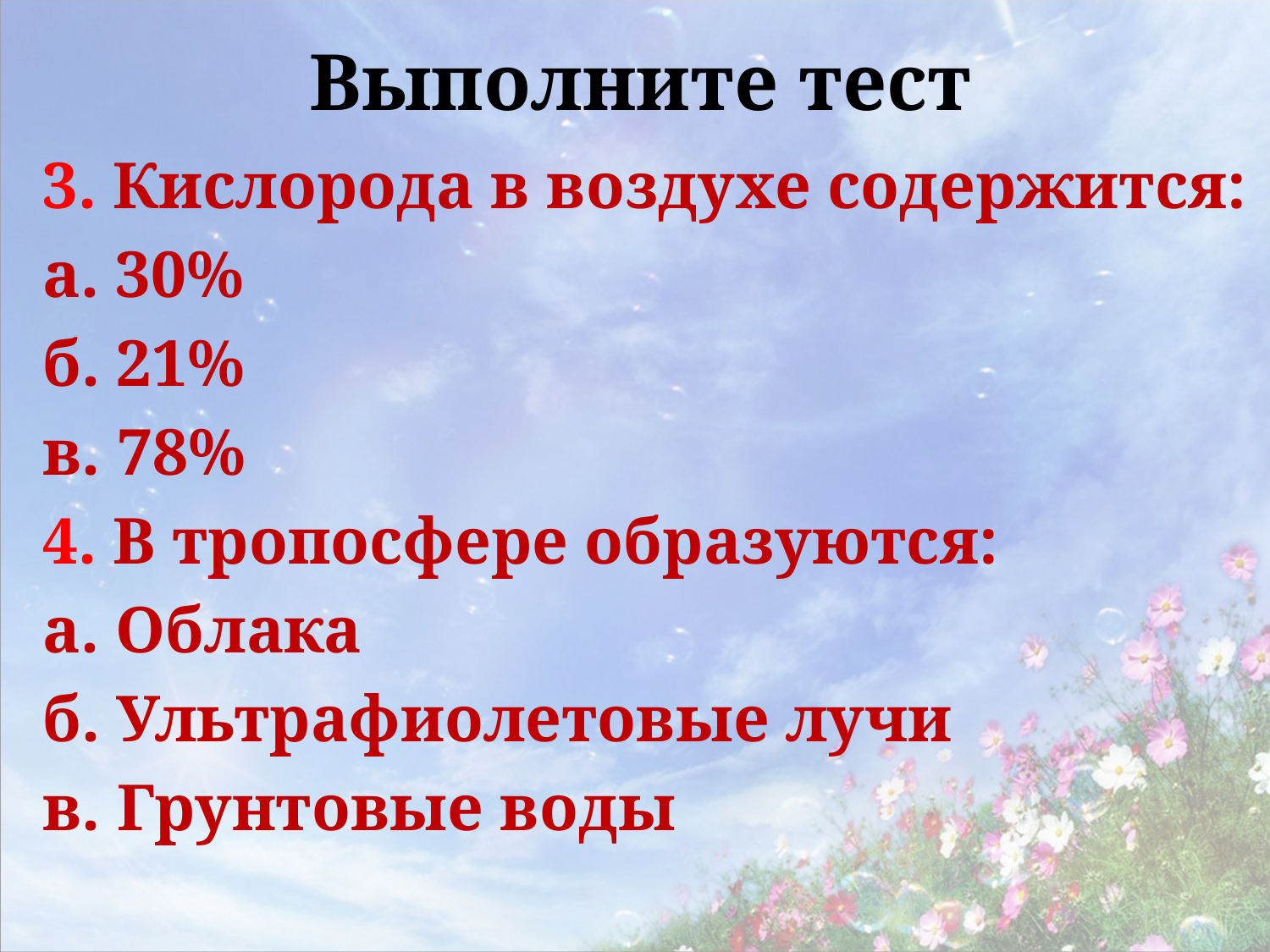

# Выполните тест
3. Кислорода в воздухе содержится:
а. 30%
б. 21%
в. 78%
4. В тропосфере образуются:
а. Облака
б. Ультрафиолетовые лучи
в. Грунтовые воды